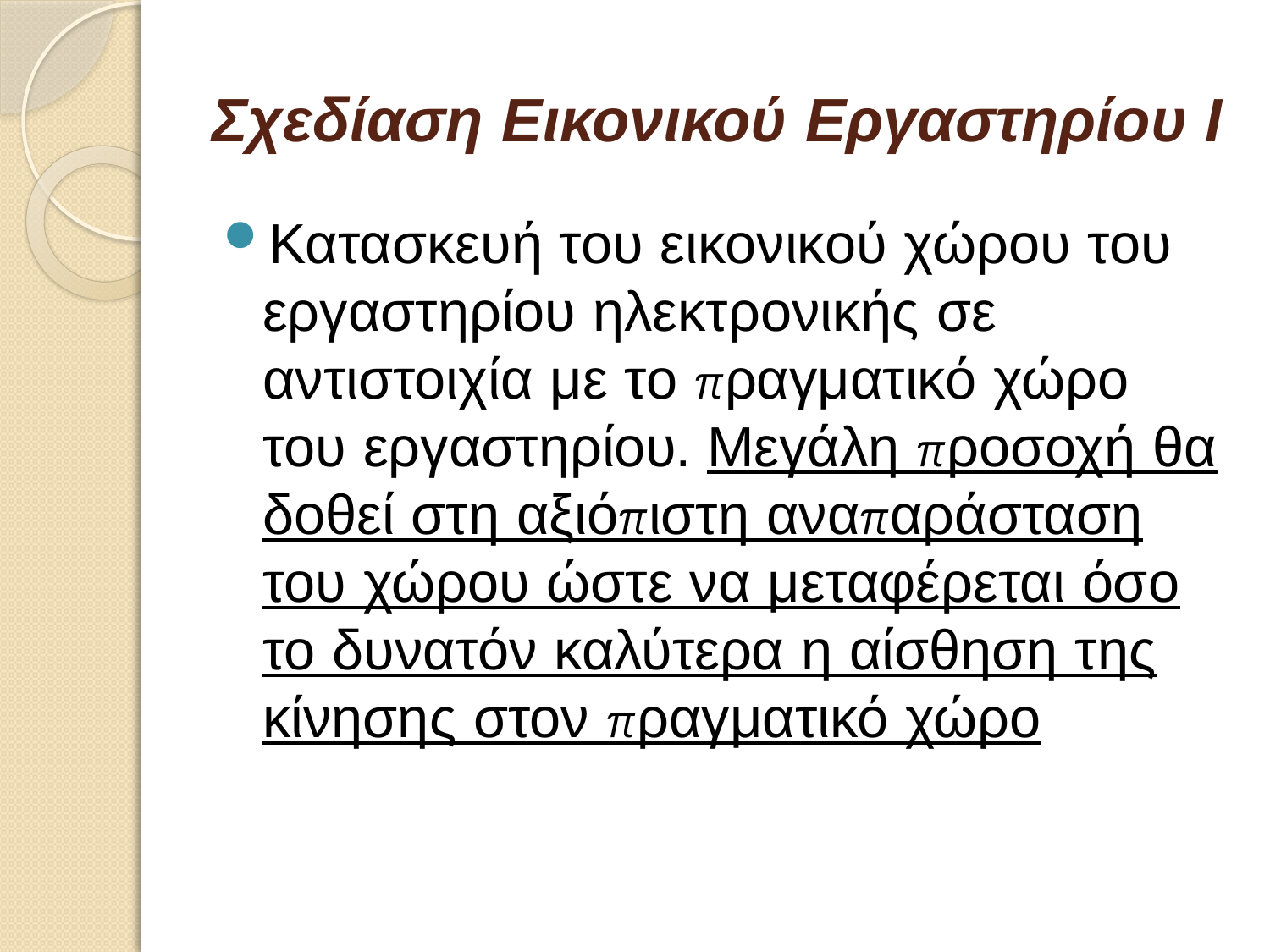

# Σχεδίαση Εικονικού Εργαστηρίου Ι
Κατασκευή του εικονικού χώρου του εργαστηρίου ηλεκτρονικής σε αντιστοιχία με το πραγματικό χώρο του εργαστηρίου. Μεγάλη προσοχή θα δοθεί στη αξιόπιστη αναπαράσταση του χώρου ώστε να μεταφέρεται όσο το δυνατόν καλύτερα η αίσθηση της κίνησης στον πραγματικό χώρο